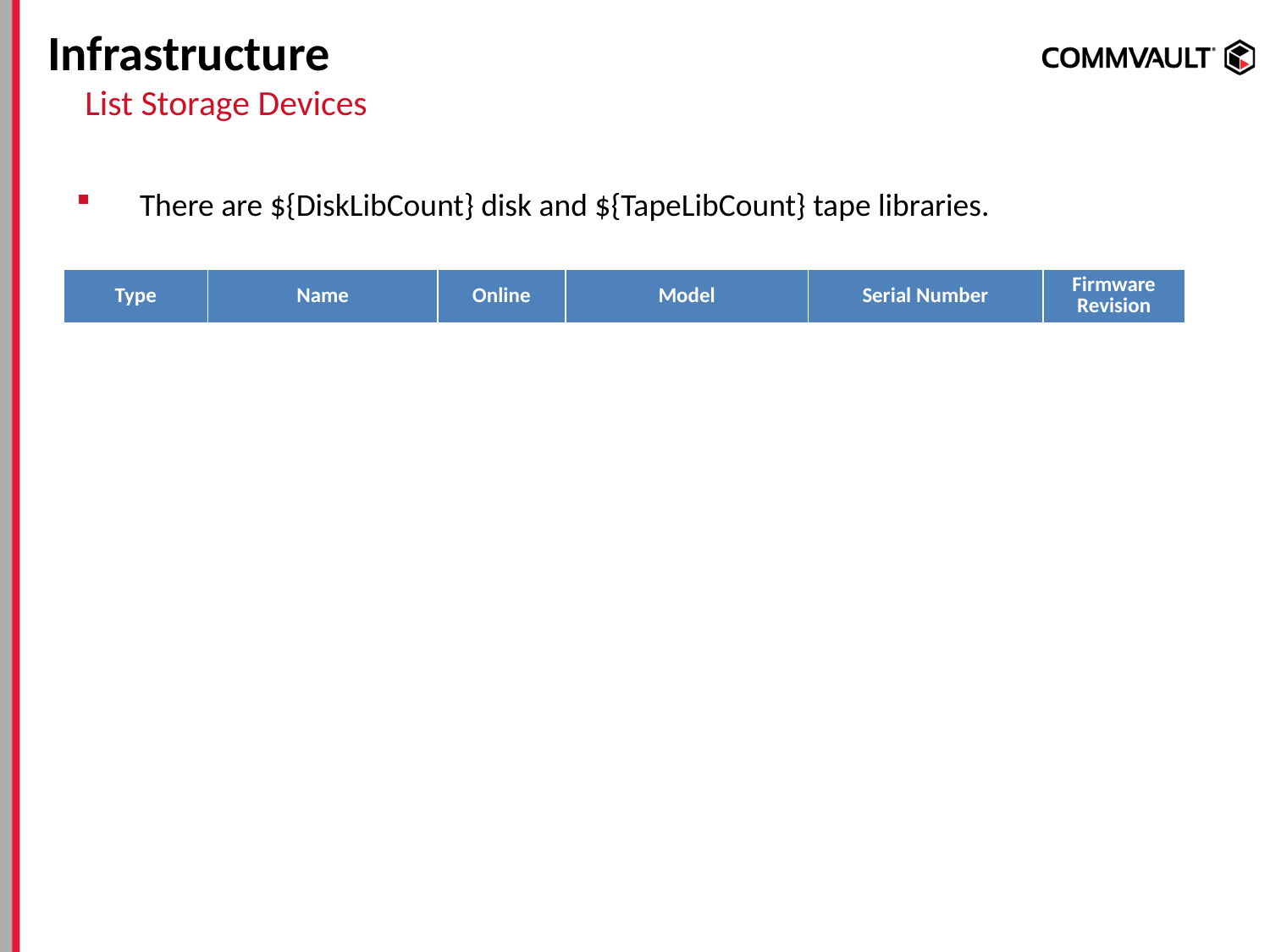

# Infrastructure
List Storage Devices
There are ${DiskLibCount} disk and ${TapeLibCount} tape libraries.
| Type | Name | Online | Model | Serial Number | Firmware Revision |
| --- | --- | --- | --- | --- | --- |